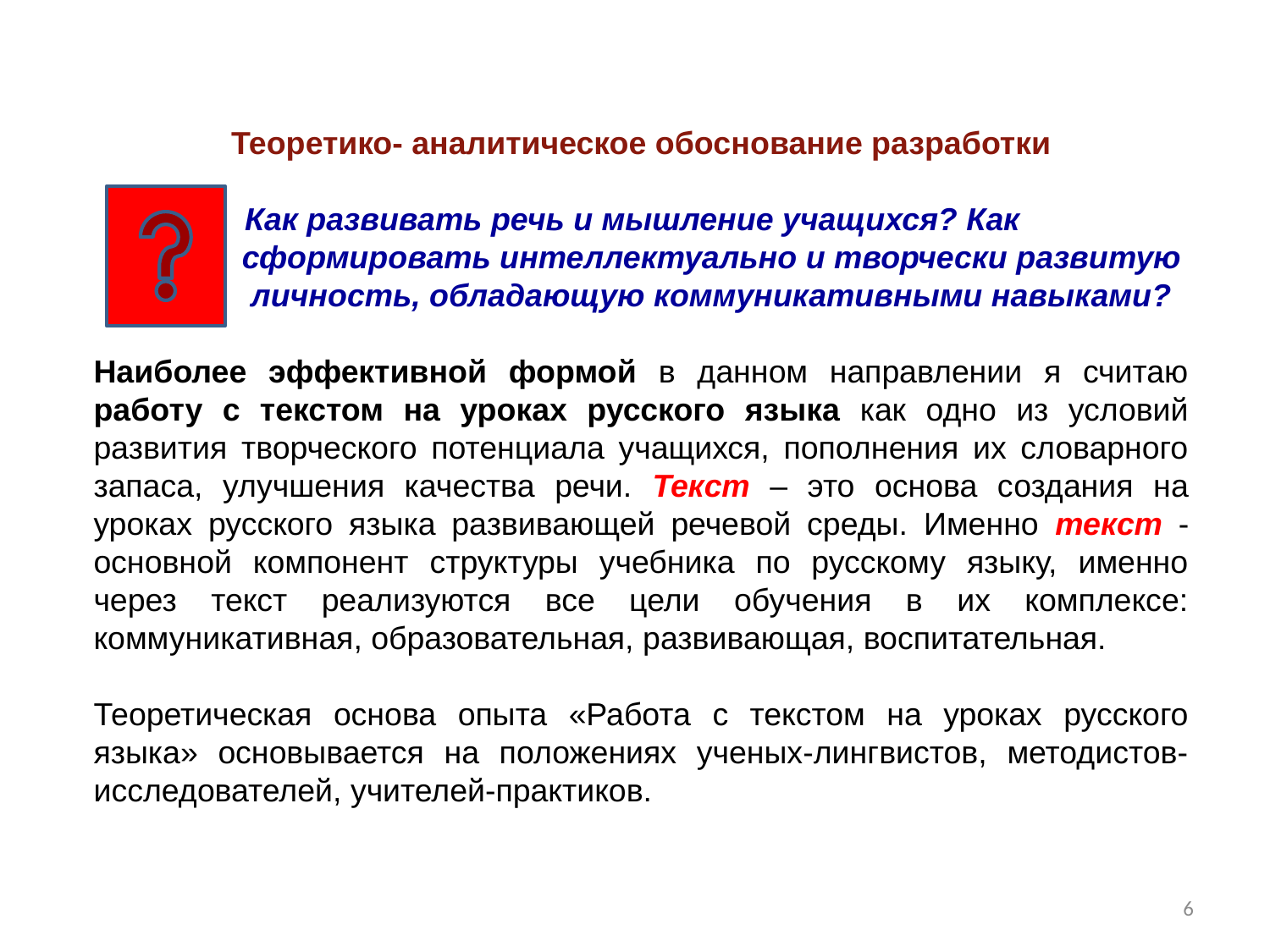

Теоретико- аналитическое обоснование разработки
                 Как развивать речь и мышление учащихся? Как
           сформировать интеллектуально и творчески развитую
            личность, обладающую коммуникативными навыками?
Наиболее эффективной формой в данном направлении я считаю работу с текстом на уроках русского языка как одно из условий развития творческого потенциала учащихся, пополнения их словарного запаса, улучшения качества речи. Текст – это основа создания на уроках русского языка развивающей речевой среды. Именно текст - основной компонент структуры учебника по русскому языку, именно через текст реализуются все цели обучения в их комплексе: коммуникативная, образовательная, развивающая, воспитательная.
Теоретическая основа опыта «Работа с текстом на уроках русского языка» основывается на положениях ученых-лингвистов, методистов-исследователей, учителей-практиков.

6